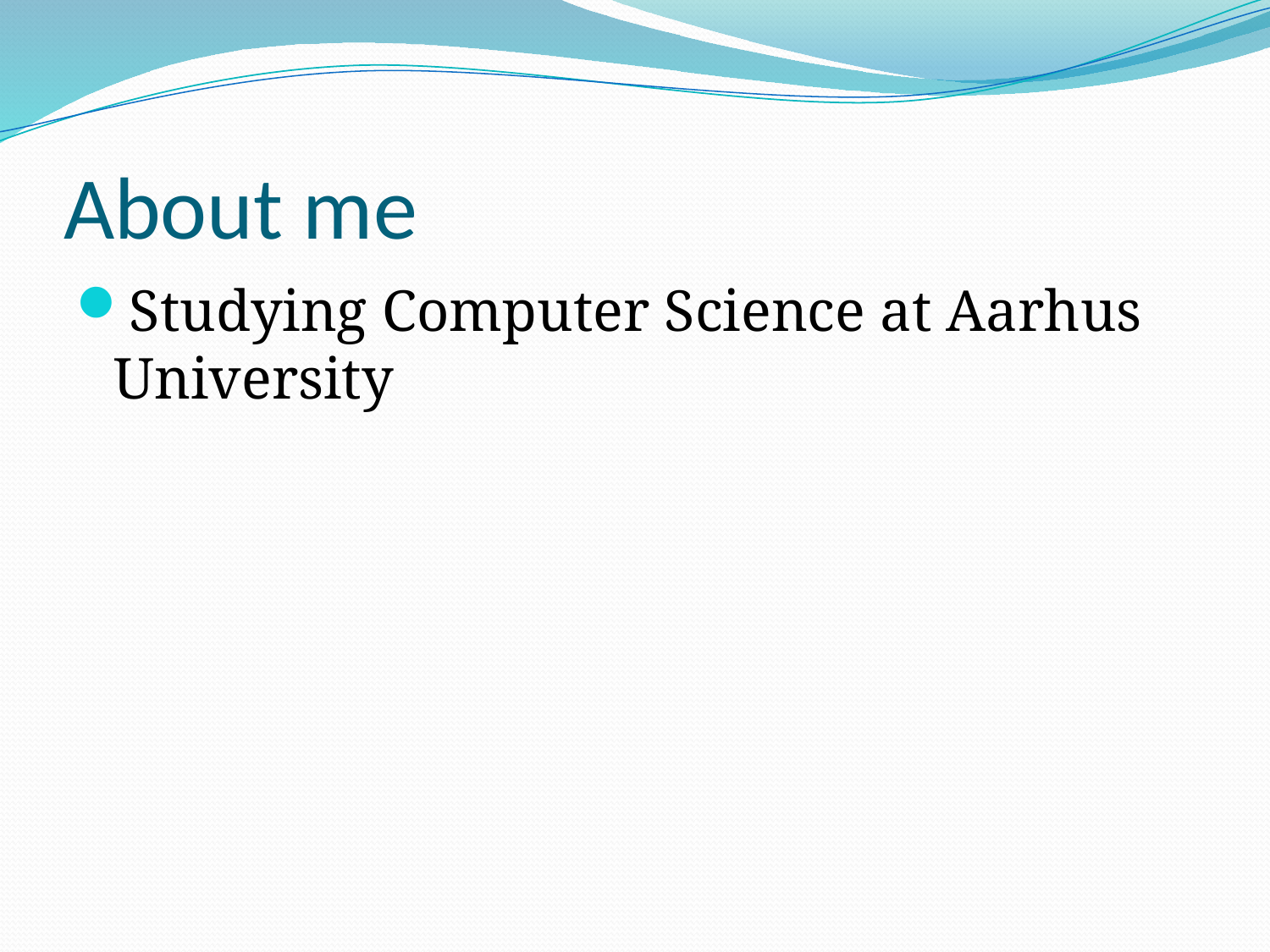

# About me
Studying Computer Science at Aarhus University